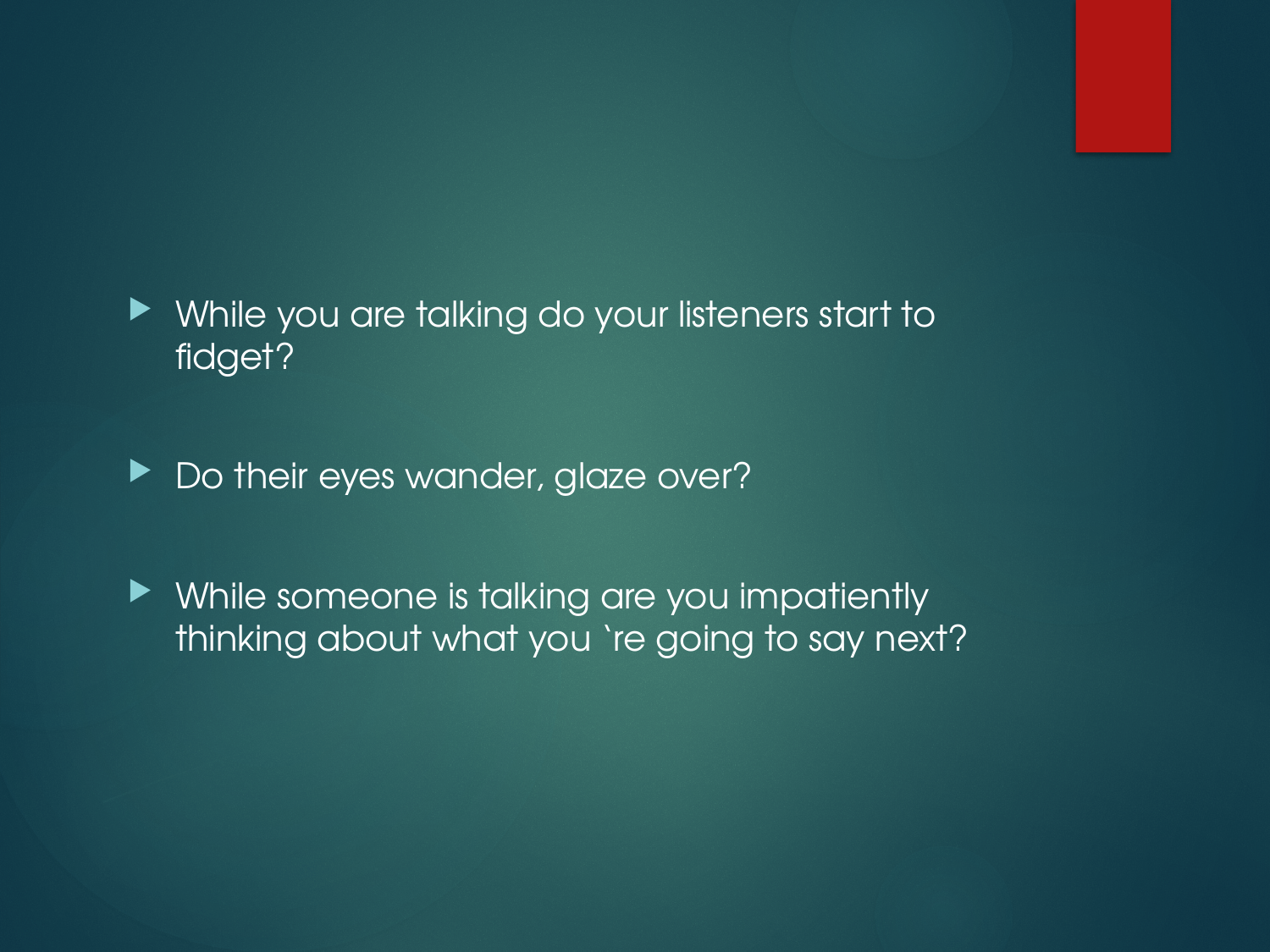

#
While you are talking do your listeners start to fidget?

Do their eyes wander, glaze over?

While someone is talking are you impatiently thinking about what you ‘re going to say next?